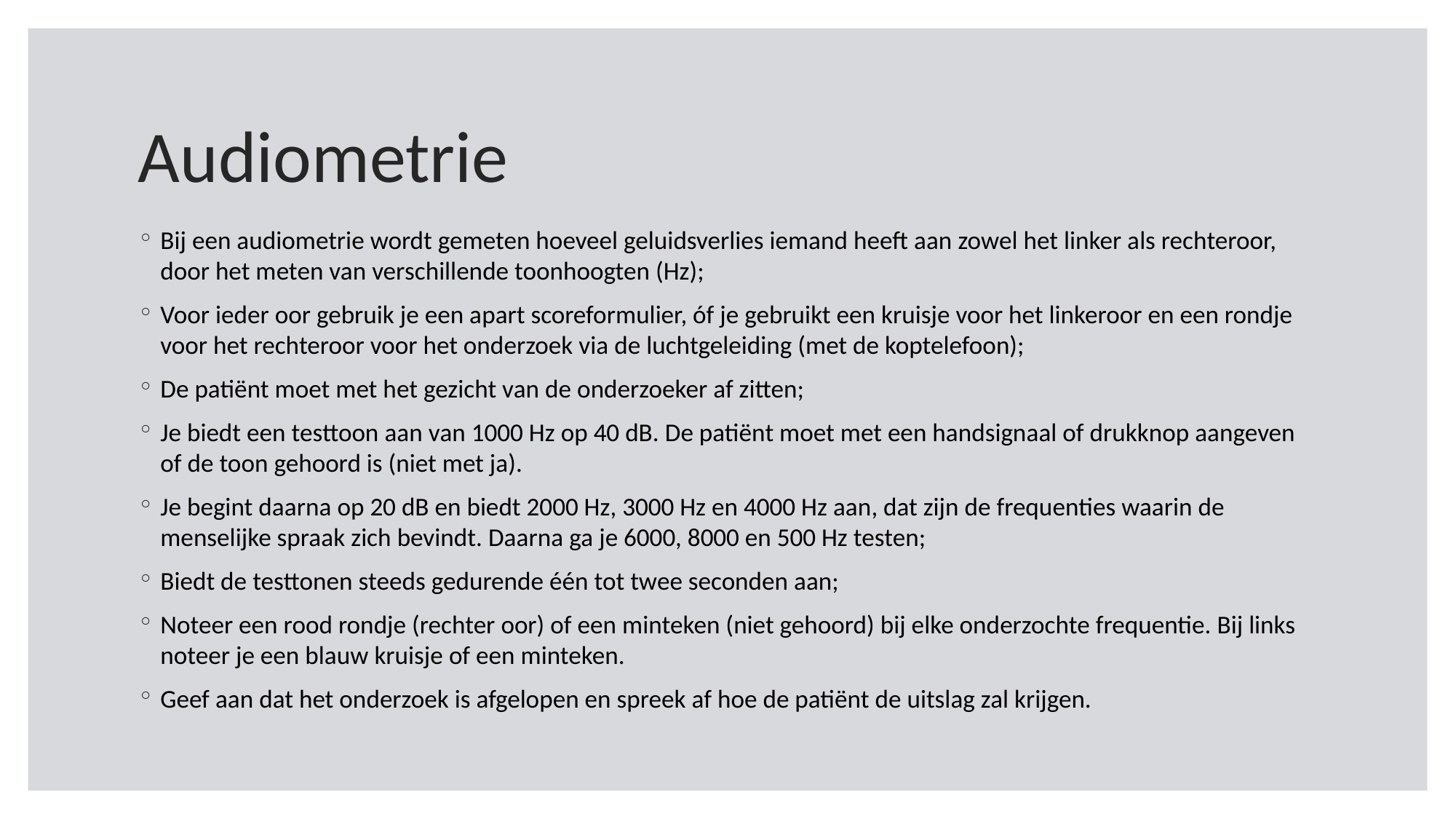

# Audiometrie
Bij een audiometrie wordt gemeten hoeveel geluidsverlies iemand heeft aan zowel het linker als rechteroor, door het meten van verschillende toonhoogten (Hz);
Voor ieder oor gebruik je een apart scoreformulier, óf je gebruikt een kruisje voor het linkeroor en een rondje voor het rechteroor voor het onderzoek via de luchtgeleiding (met de koptelefoon);
De patiënt moet met het gezicht van de onderzoeker af zitten;
Je biedt een testtoon aan van 1000 Hz op 40 dB. De patiënt moet met een handsignaal of drukknop aangeven of de toon gehoord is (niet met ja).
Je begint daarna op 20 dB en biedt 2000 Hz, 3000 Hz en 4000 Hz aan, dat zijn de frequenties waarin de menselijke spraak zich bevindt. Daarna ga je 6000, 8000 en 500 Hz testen;
Biedt de testtonen steeds gedurende één tot twee seconden aan;
Noteer een rood rondje (rechter oor) of een minteken (niet gehoord) bij elke onderzochte frequentie. Bij links noteer je een blauw kruisje of een minteken.
Geef aan dat het onderzoek is afgelopen en spreek af hoe de patiënt de uitslag zal krijgen.